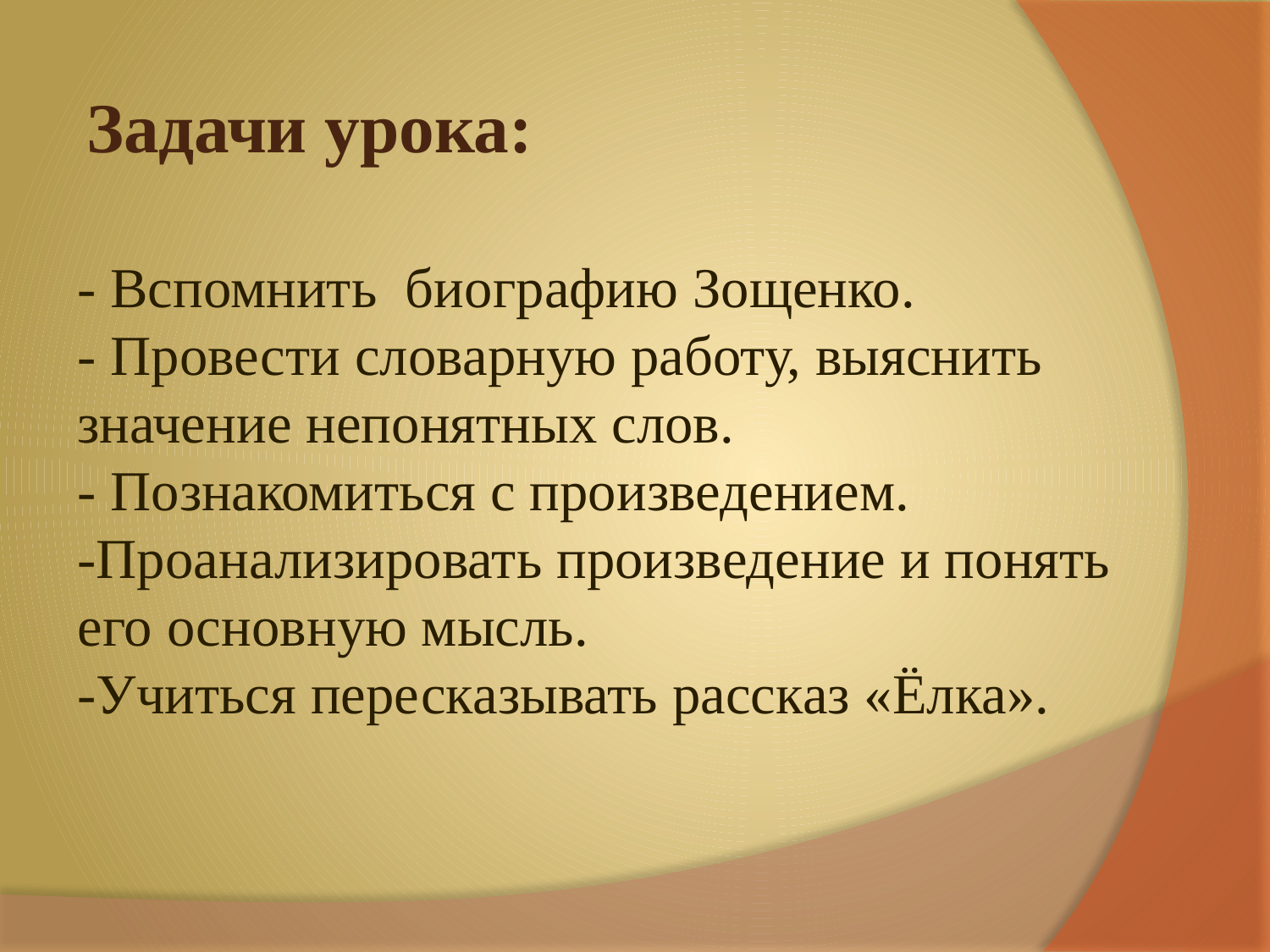

Задачи урока:

- Вспомнить  биографию Зощенко.
- Провести словарную работу, выяснить значение непонятных слов.
- Познакомиться с произведением.
-Проанализировать произведение и понять его основную мысль.
-Учиться пересказывать рассказ «Ёлка».